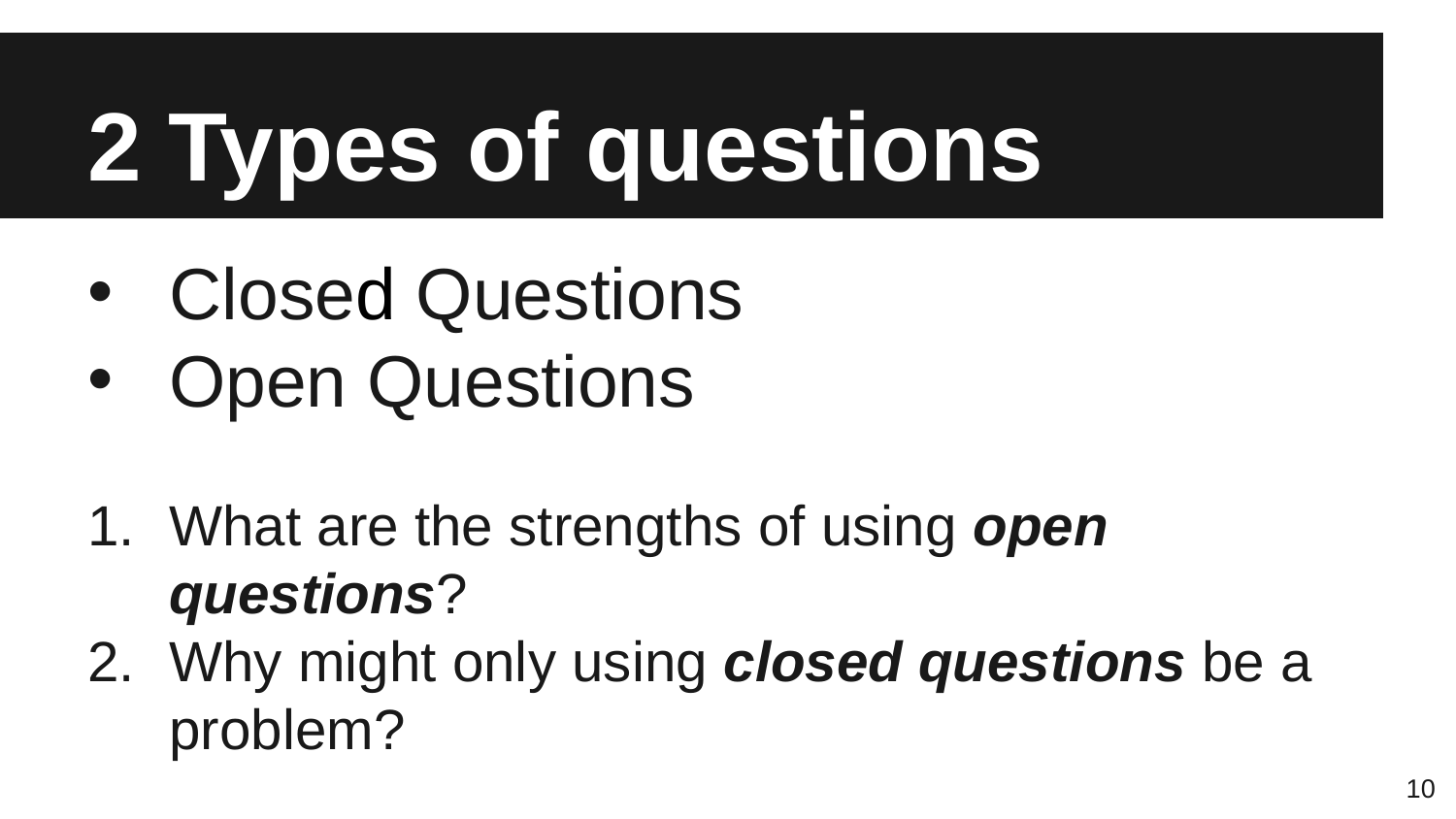

# 2 Types of questions
Closed Questions
Open Questions

What are the strengths of using open questions?
Why might only using closed questions be a problem?
10